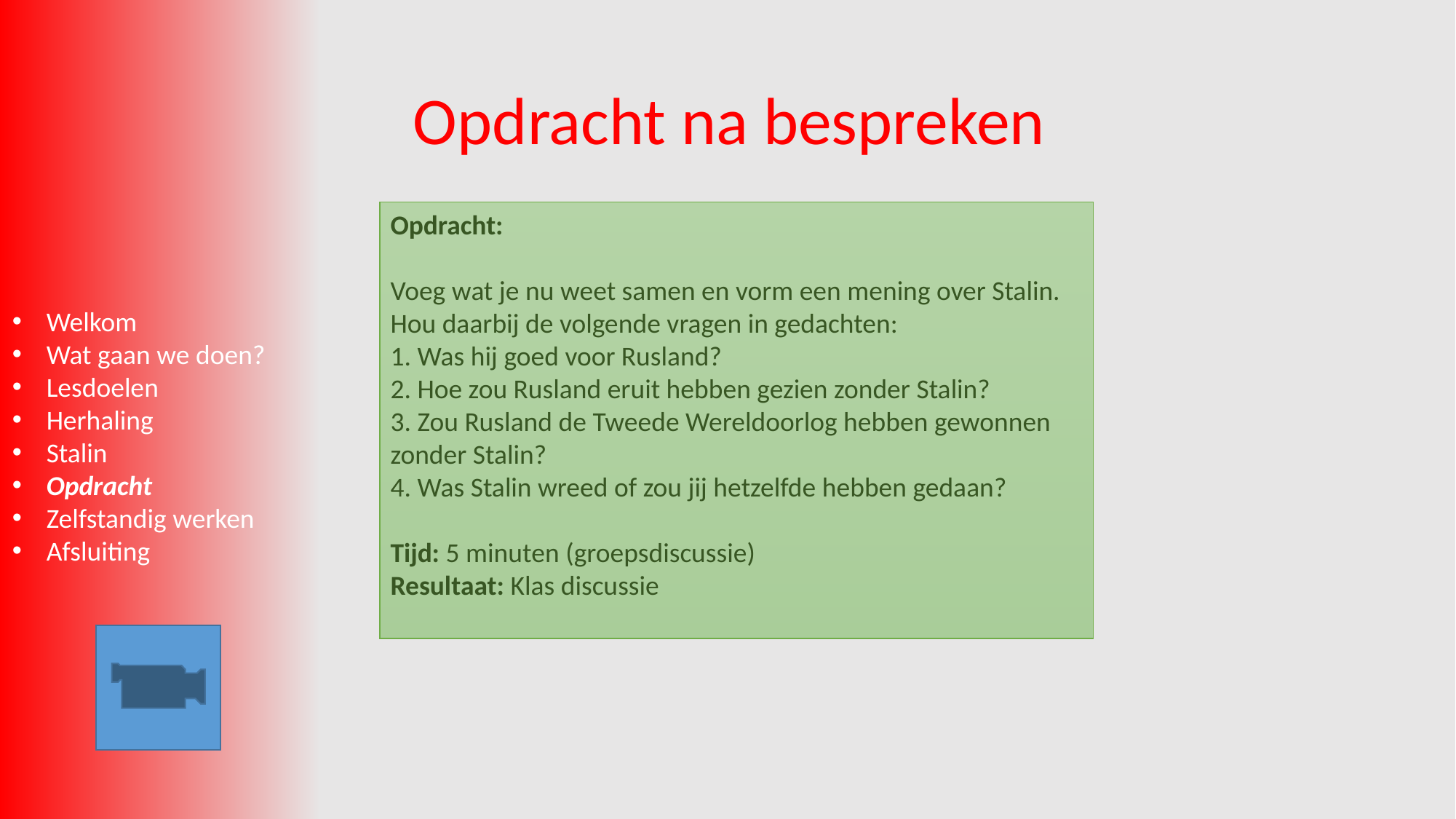

# Opdracht na bespreken
Opdracht:

Voeg wat je nu weet samen en vorm een mening over Stalin. Hou daarbij de volgende vragen in gedachten:
1. Was hij goed voor Rusland?
2. Hoe zou Rusland eruit hebben gezien zonder Stalin?
3. Zou Rusland de Tweede Wereldoorlog hebben gewonnen zonder Stalin?
4. Was Stalin wreed of zou jij hetzelfde hebben gedaan?

Tijd: 5 minuten (groepsdiscussie)
Resultaat: Klas discussie

Opdracht 1:
Showprocessen
Opdracht 2:
Chroesjtsjov over Stalin
Opdracht 3:
Oordelen over Stalin en het Stalinisme
Opdracht 4:
Rusland toen en nu
Welkom
Wat gaan we doen?
Lesdoelen
Herhaling
Stalin
Opdracht
Zelfstandig werken
Afsluiting